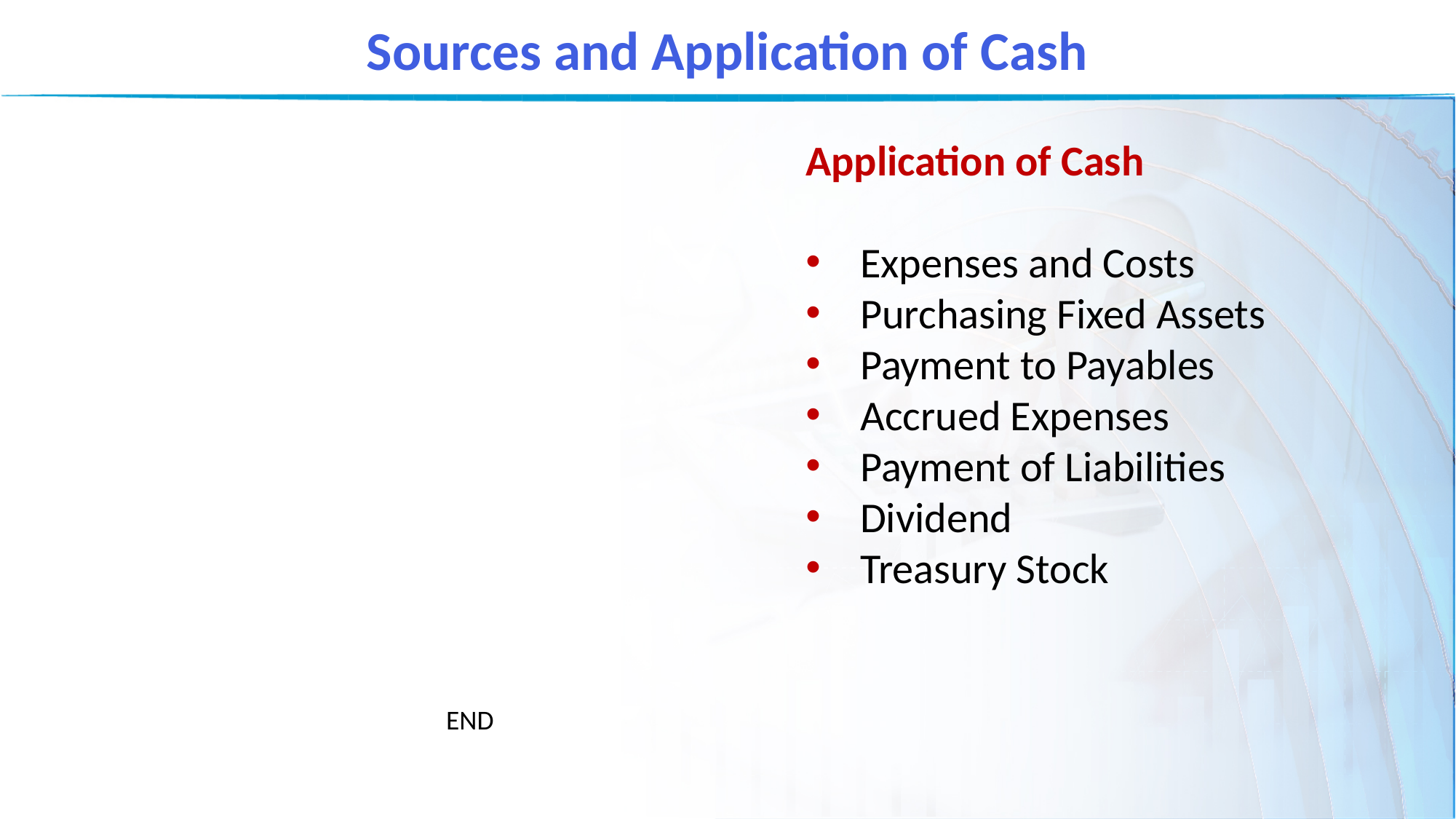

Sources and Application of Cash
Application of Cash

Expenses and Costs
Purchasing Fixed Assets
Payment to Payables
Accrued Expenses
Payment of Liabilities
Dividend
Treasury Stock
END